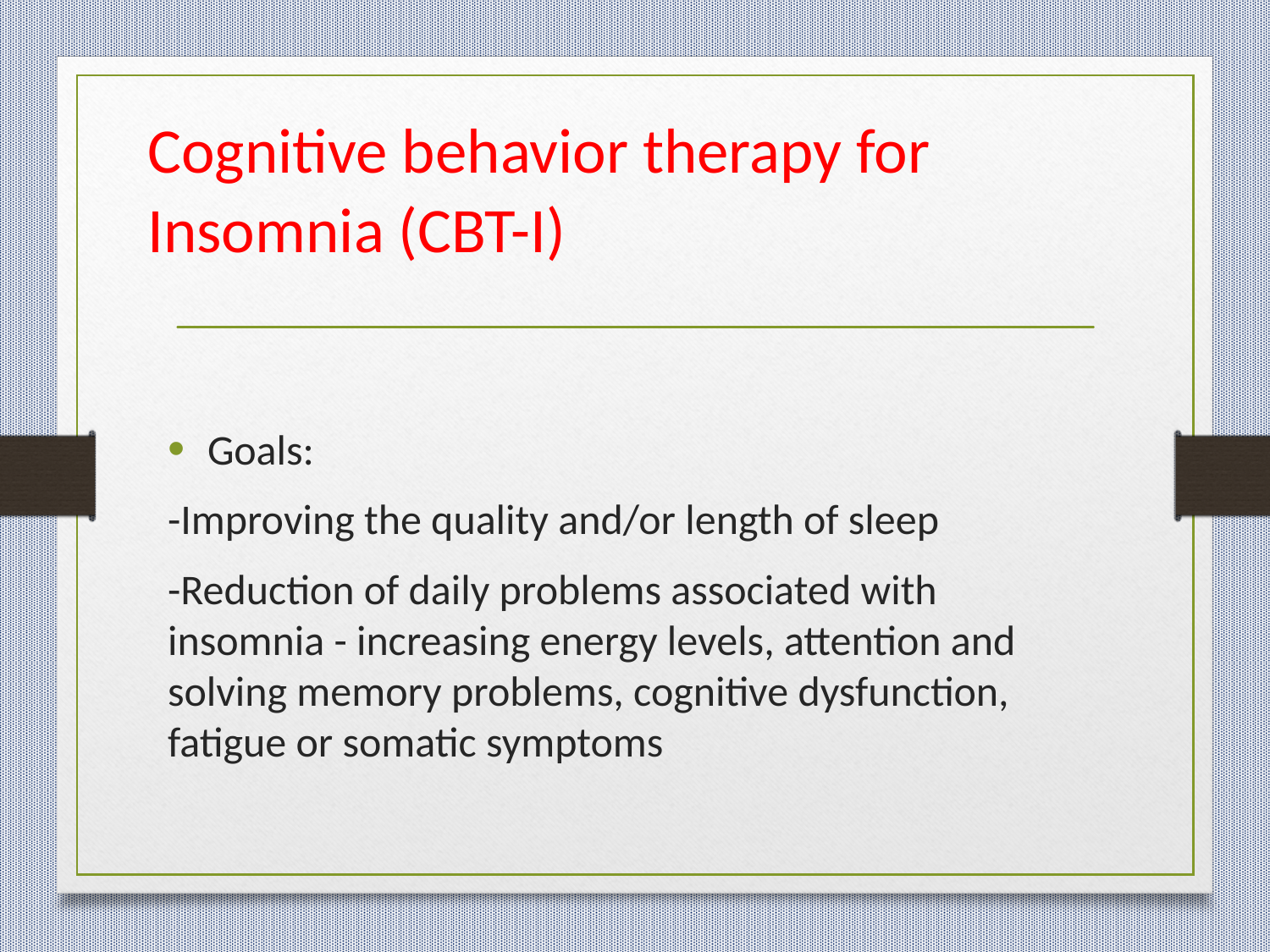

# Cognitive behavior therapy for Insomnia (CBT-I)
Goals:
-Improving the quality and/or length of sleep
-Reduction of daily problems associated with insomnia - increasing energy levels, attention and solving memory problems, cognitive dysfunction, fatigue or somatic symptoms